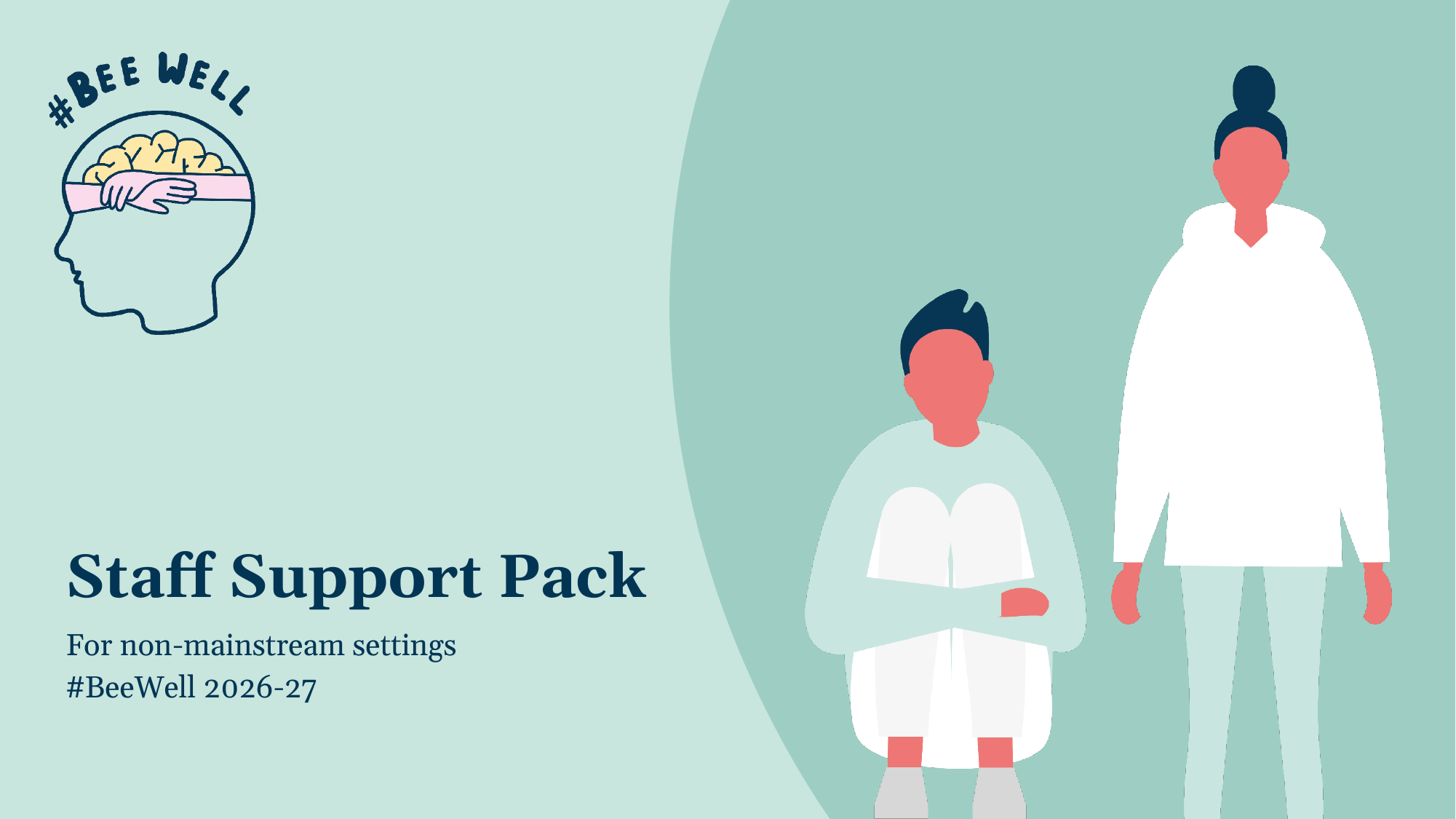

# Staff Support Pack
For non-mainstream settings
#BeeWell 2026-27